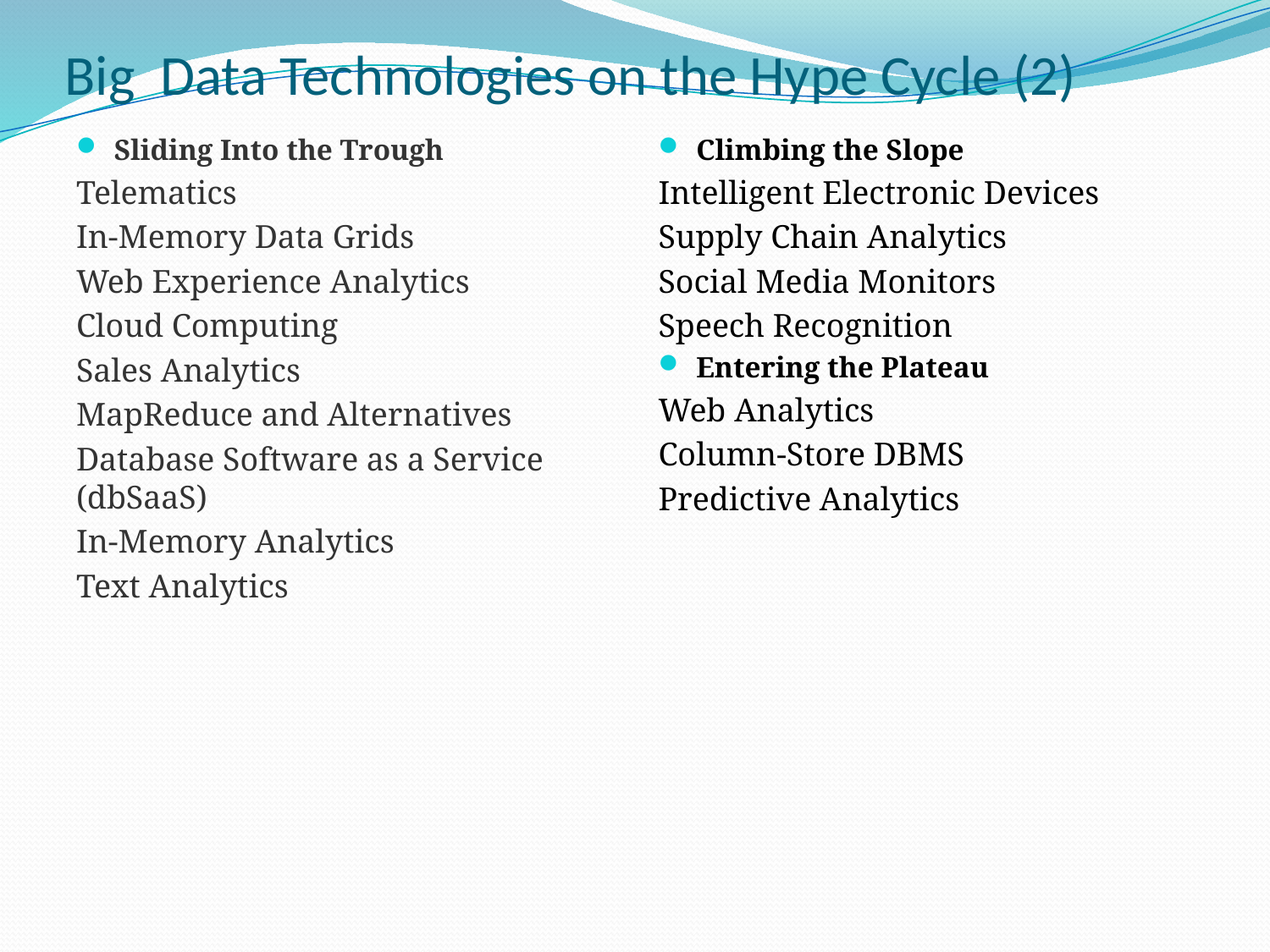

# Big  Data Technologies on the Hype Cycle (2)
Sliding Into the Trough
Telematics
In-Memory Data Grids
Web Experience Analytics
Cloud Computing
Sales Analytics
MapReduce and Alternatives
Database Software as a Service (dbSaaS)
In-Memory Analytics
Text Analytics
Climbing the Slope
Intelligent Electronic Devices
Supply Chain Analytics
Social Media Monitors
Speech Recognition
Entering the Plateau
Web Analytics
Column-Store DBMS
Predictive Analytics